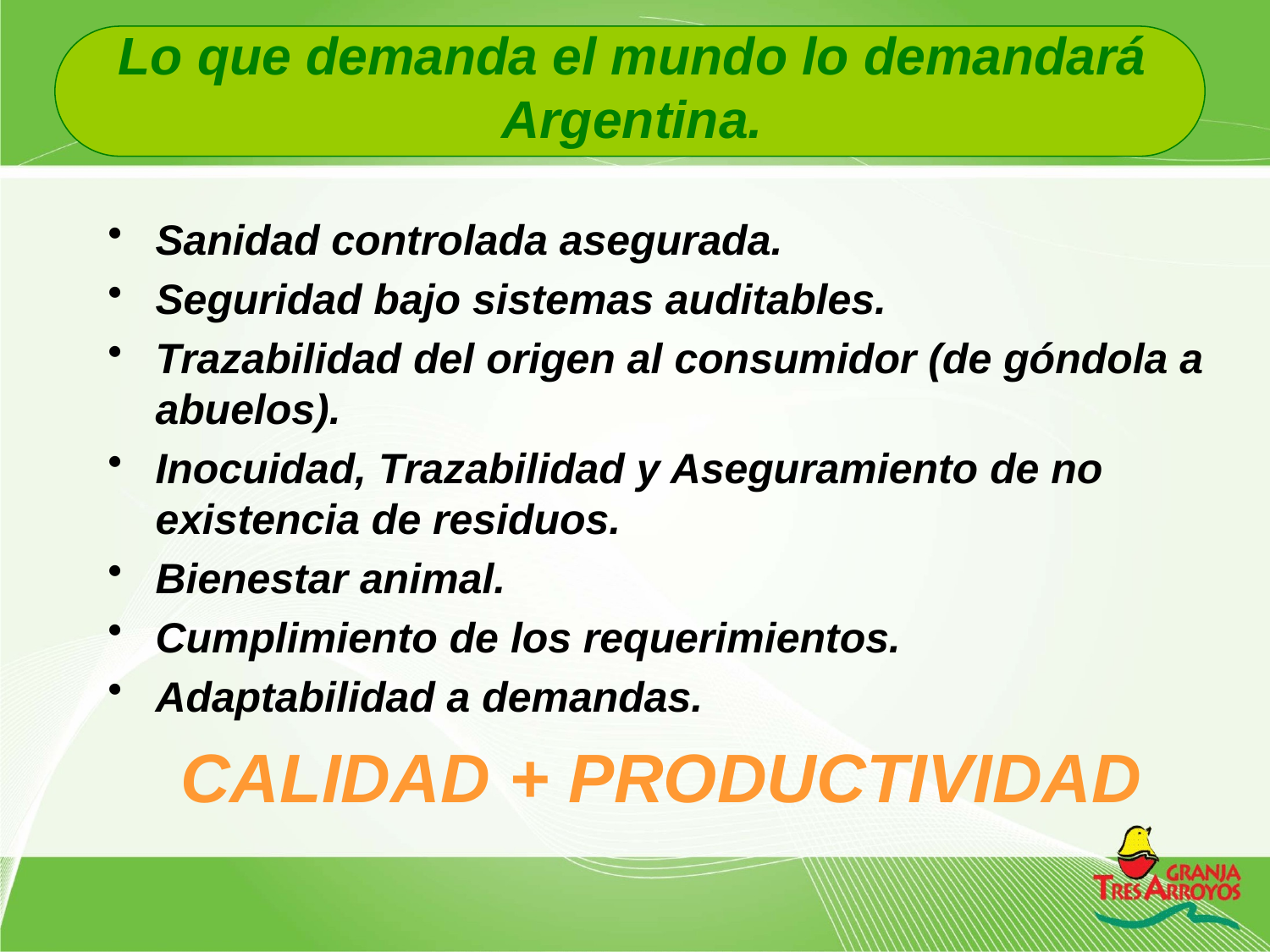

Lo que demanda el mundo lo demandará Argentina.

Sanidad controlada asegurada.
Seguridad bajo sistemas auditables.
Trazabilidad del origen al consumidor (de góndola a abuelos).
Inocuidad, Trazabilidad y Aseguramiento de no existencia de residuos.
Bienestar animal.
Cumplimiento de los requerimientos.
Adaptabilidad a demandas.
CALIDAD + PRODUCTIVIDAD